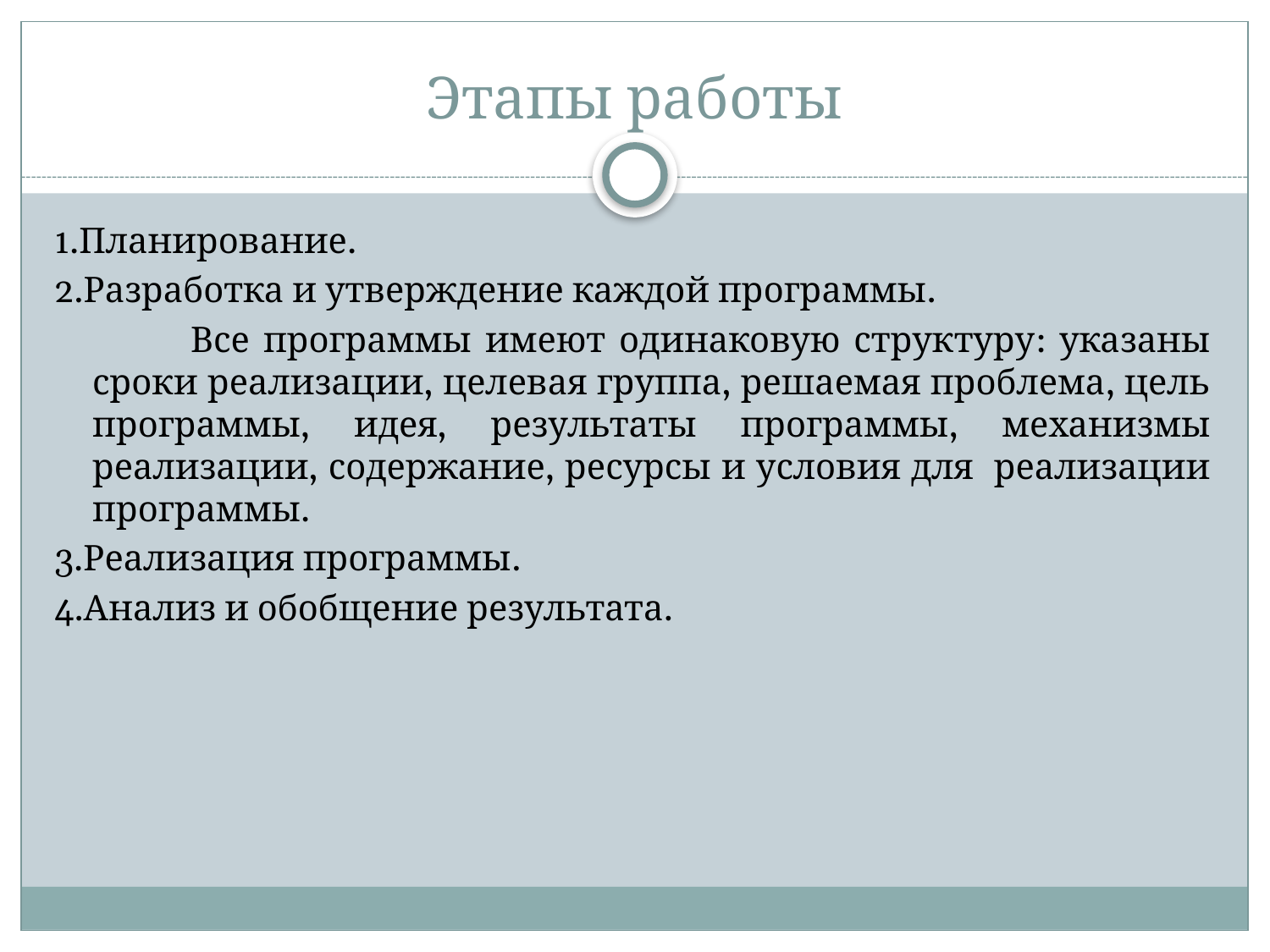

# Этапы работы
1.Планирование.
2.Разработка и утверждение каждой программы.
          Все программы имеют одинаковую структуру: указаны сроки реализации, целевая группа, решаемая проблема, цель программы, идея, результаты программы, механизмы реализации, содержание, ресурсы и условия для  реализации программы.
3.Реализация программы.
4.Анализ и обобщение результата.